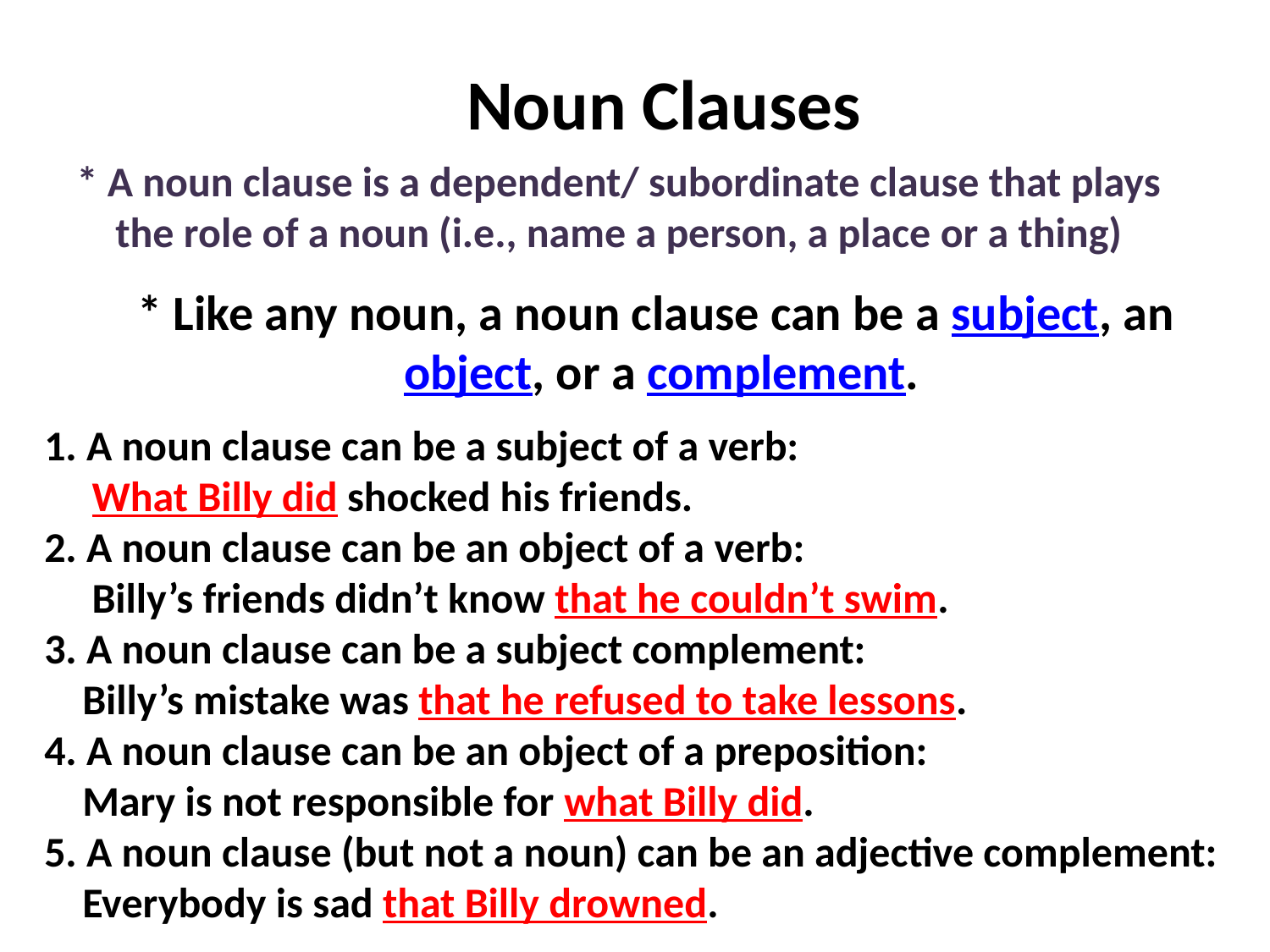

Noun Clauses
* A noun clause is a dependent/ subordinate clause that plays the role of a noun (i.e., name a person, a place or a thing)
* Like any noun, a noun clause can be a subject, an object, or a complement.
1. A noun clause can be a subject of a verb:
     What Billy did shocked his friends.
2. A noun clause can be an object of a verb:
     Billy’s friends didn’t know that he couldn’t swim.
3. A noun clause can be a subject complement:
    Billy’s mistake was that he refused to take lessons.
4. A noun clause can be an object of a preposition:
    Mary is not responsible for what Billy did.
5. A noun clause (but not a noun) can be an adjective complement:
    Everybody is sad that Billy drowned.